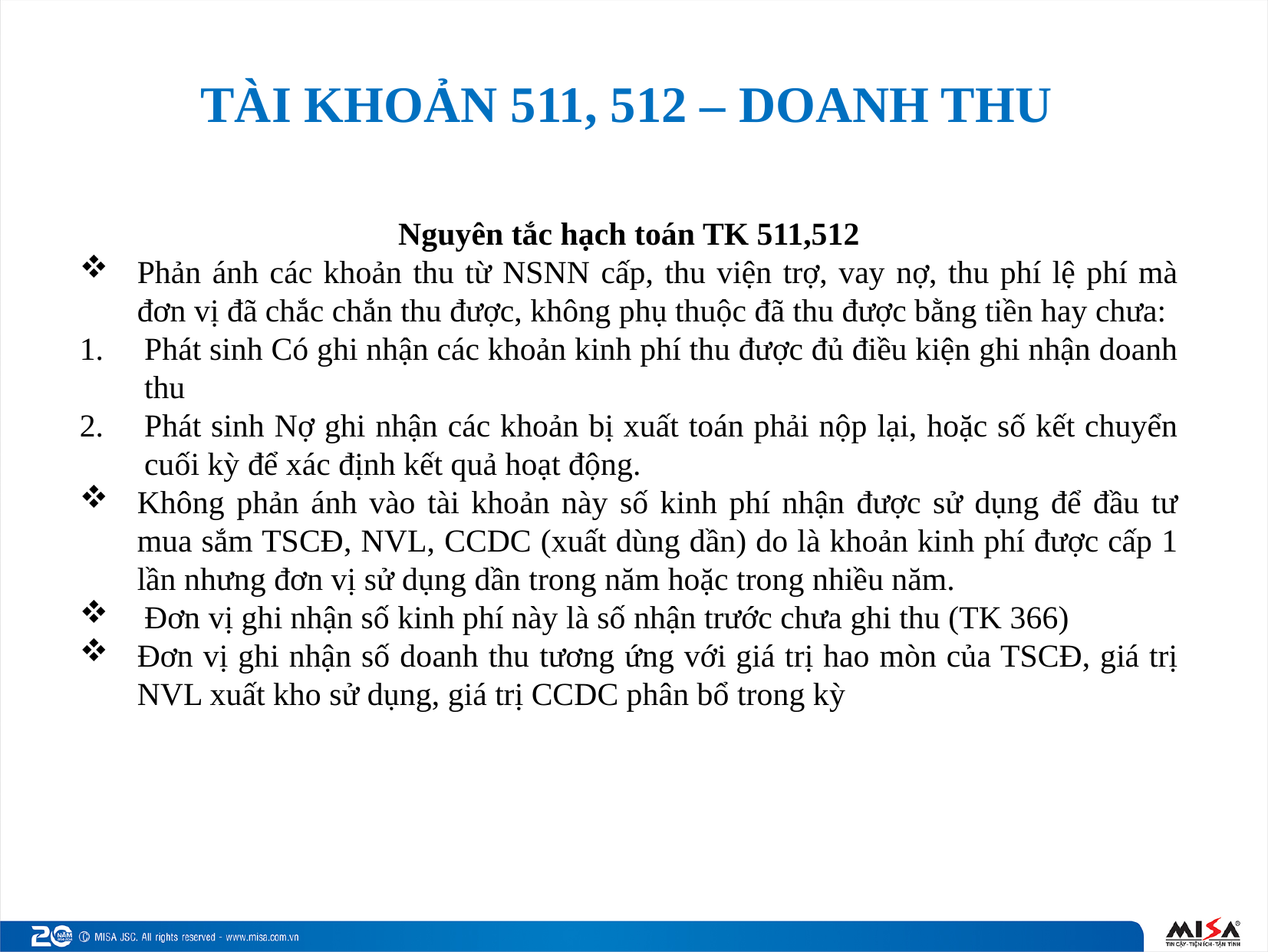

# TÀI KHOẢN 511, 512 – DOANH THU
Nguyên tắc hạch toán TK 511,512
Phản ánh các khoản thu từ NSNN cấp, thu viện trợ, vay nợ, thu phí lệ phí mà đơn vị đã chắc chắn thu được, không phụ thuộc đã thu được bằng tiền hay chưa:
Phát sinh Có ghi nhận các khoản kinh phí thu được đủ điều kiện ghi nhận doanh thu
Phát sinh Nợ ghi nhận các khoản bị xuất toán phải nộp lại, hoặc số kết chuyển cuối kỳ để xác định kết quả hoạt động.
Không phản ánh vào tài khoản này số kinh phí nhận được sử dụng để đầu tư mua sắm TSCĐ, NVL, CCDC (xuất dùng dần) do là khoản kinh phí được cấp 1 lần nhưng đơn vị sử dụng dần trong năm hoặc trong nhiều năm.
Đơn vị ghi nhận số kinh phí này là số nhận trước chưa ghi thu (TK 366)
Đơn vị ghi nhận số doanh thu tương ứng với giá trị hao mòn của TSCĐ, giá trị NVL xuất kho sử dụng, giá trị CCDC phân bổ trong kỳ